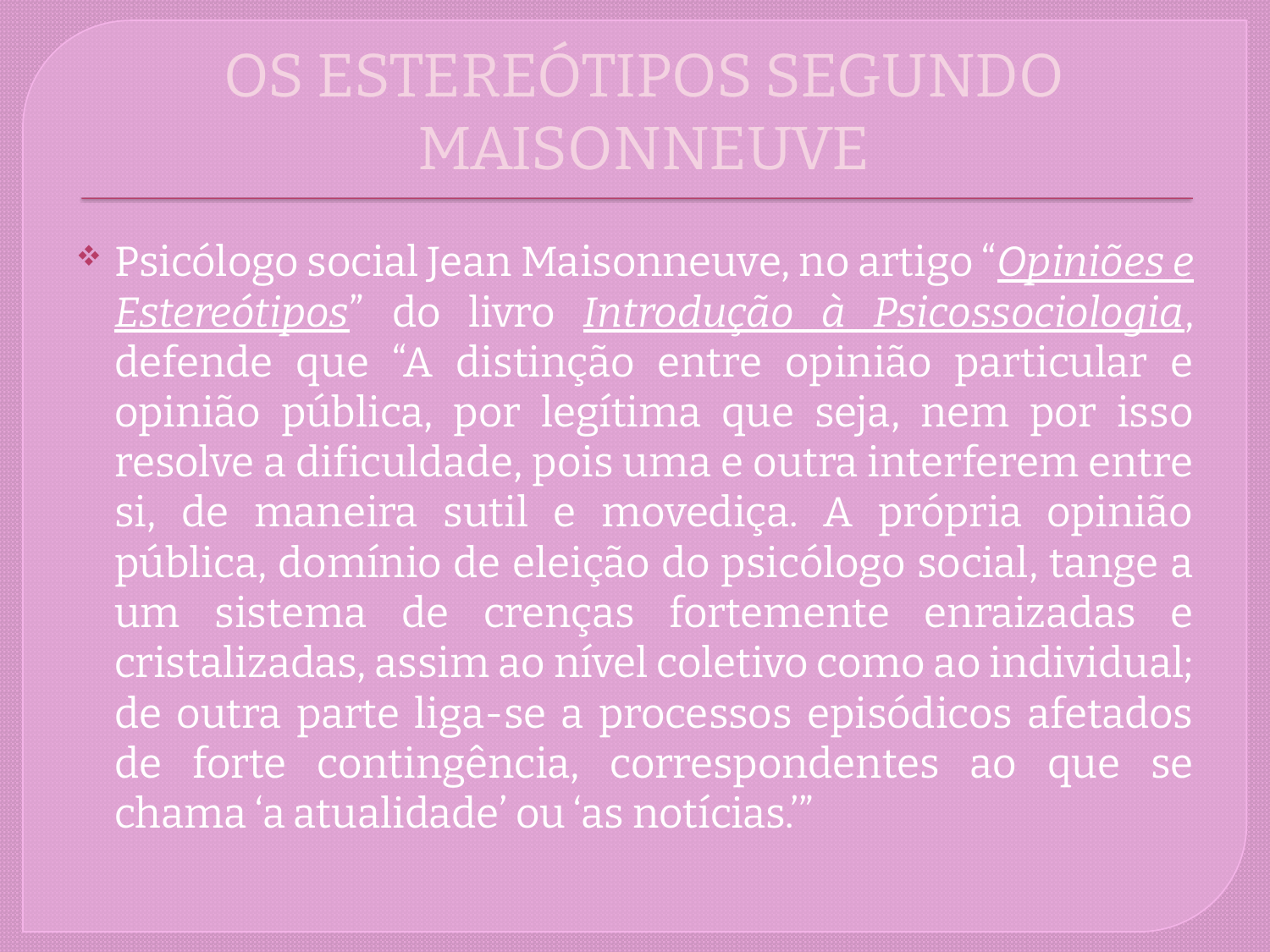

# OS ESTEREÓTIPOS SEGUNDO MAISONNEUVE
Psicólogo social Jean Maisonneuve, no artigo “Opiniões e Estereótipos” do livro Introdução à Psicossociologia, defende que “A distinção entre opinião particular e opinião pública, por legítima que seja, nem por isso resolve a dificuldade, pois uma e outra interferem entre si, de maneira sutil e movediça. A própria opinião pública, domínio de eleição do psicólogo social, tange a um sistema de crenças fortemente enraizadas e cristalizadas, assim ao nível coletivo como ao individual; de outra parte liga-se a processos episódicos afetados de forte contingência, correspondentes ao que se chama ‘a atualidade’ ou ‘as notícias.’”